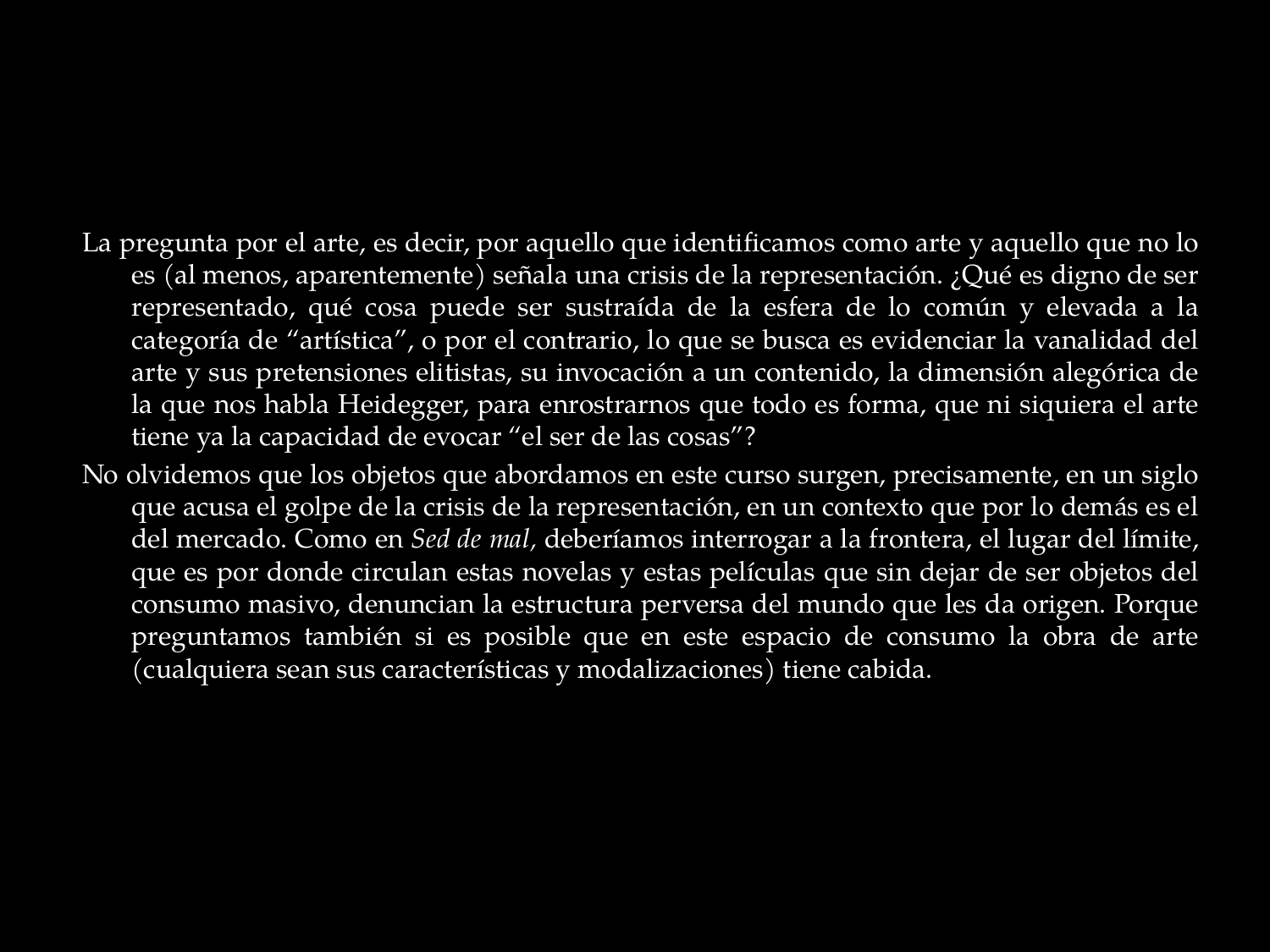

La pregunta por el arte, es decir, por aquello que identificamos como arte y aquello que no lo es (al menos, aparentemente) señala una crisis de la representación. ¿Qué es digno de ser representado, qué cosa puede ser sustraída de la esfera de lo común y elevada a la categoría de “artística”, o por el contrario, lo que se busca es evidenciar la vanalidad del arte y sus pretensiones elitistas, su invocación a un contenido, la dimensión alegórica de la que nos habla Heidegger, para enrostrarnos que todo es forma, que ni siquiera el arte tiene ya la capacidad de evocar “el ser de las cosas”?
No olvidemos que los objetos que abordamos en este curso surgen, precisamente, en un siglo que acusa el golpe de la crisis de la representación, en un contexto que por lo demás es el del mercado. Como en Sed de mal, deberíamos interrogar a la frontera, el lugar del límite, que es por donde circulan estas novelas y estas películas que sin dejar de ser objetos del consumo masivo, denuncian la estructura perversa del mundo que les da origen. Porque preguntamos también si es posible que en este espacio de consumo la obra de arte (cualquiera sean sus características y modalizaciones) tiene cabida.